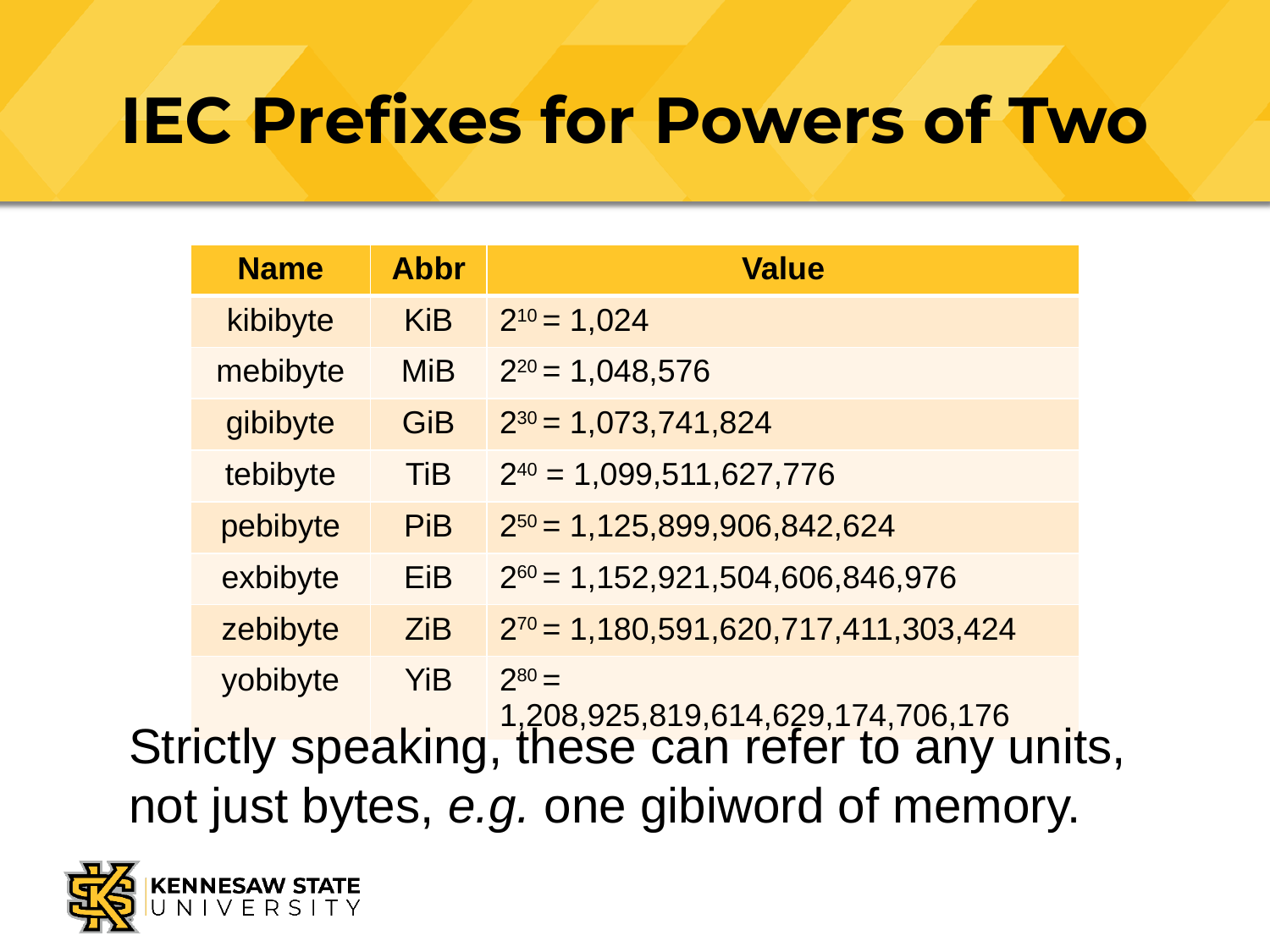

# IEC Prefixes for Powers of Two
| Name | Abbr | Value |
| --- | --- | --- |
| kibibyte | KiB | 210 = 1,024 |
| mebibyte | MiB | 220 = 1,048,576 |
| gibibyte | GiB | 230 = 1,073,741,824 |
| tebibyte | TiB | 240 = 1,099,511,627,776 |
| pebibyte | PiB | 250 = 1,125,899,906,842,624 |
| exbibyte | EiB | 260 = 1,152,921,504,606,846,976 |
| zebibyte | ZiB | 270 = 1,180,591,620,717,411,303,424 |
| yobibyte | YiB | 280 = 1,208,925,819,614,629,174,706,176 |
Strictly speaking, these can refer to any units, not just bytes, e.g. one gibiword of memory.